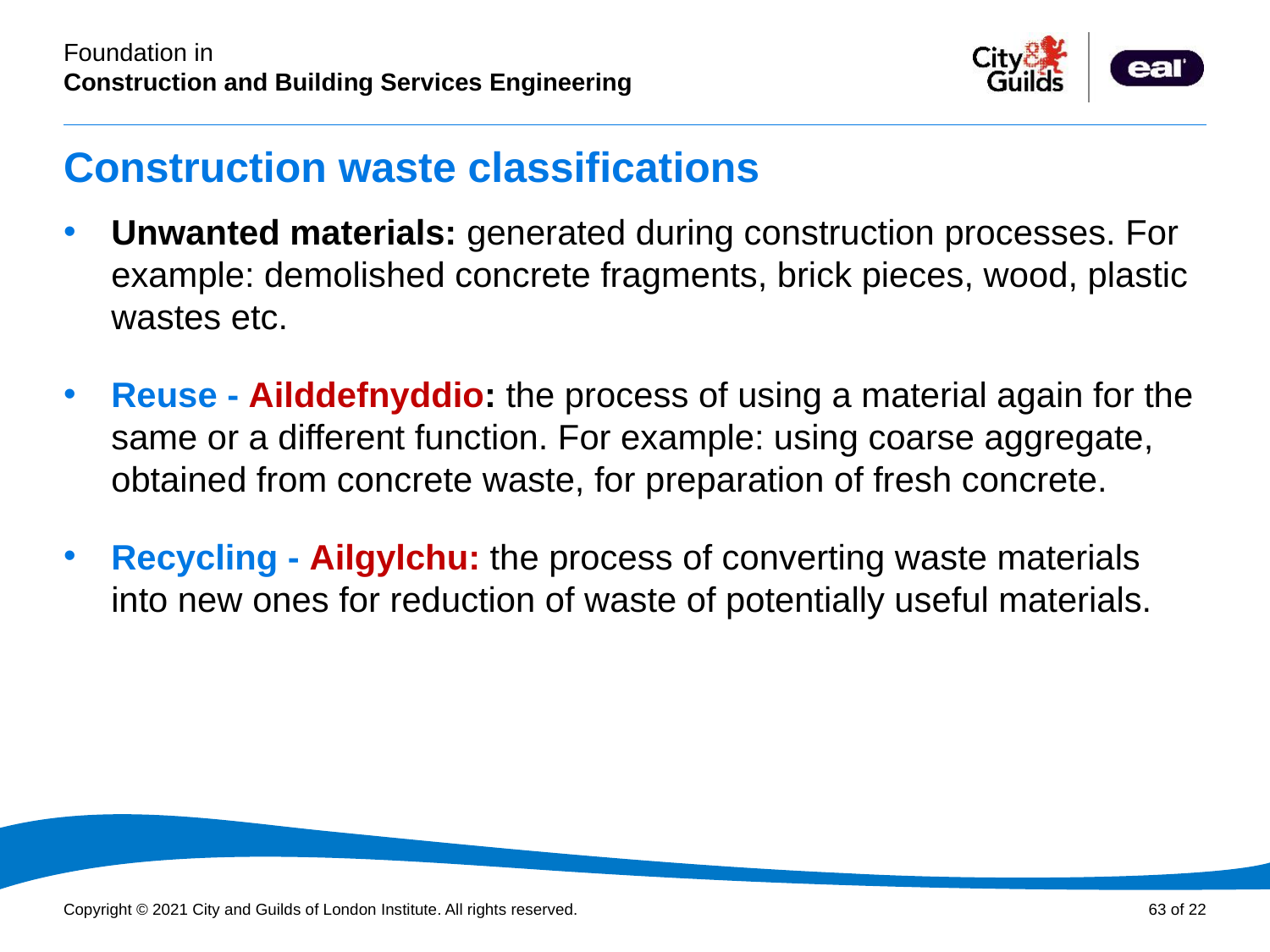

# Construction waste classifications
Unwanted materials: generated during construction processes. For example: demolished concrete fragments, brick pieces, wood, plastic wastes etc.
Reuse - Ailddefnyddio: the process of using a material again for the same or a different function. For example: using coarse aggregate, obtained from concrete waste, for preparation of fresh concrete.
Recycling - Ailgylchu: the process of converting waste materials into new ones for reduction of waste of potentially useful materials.